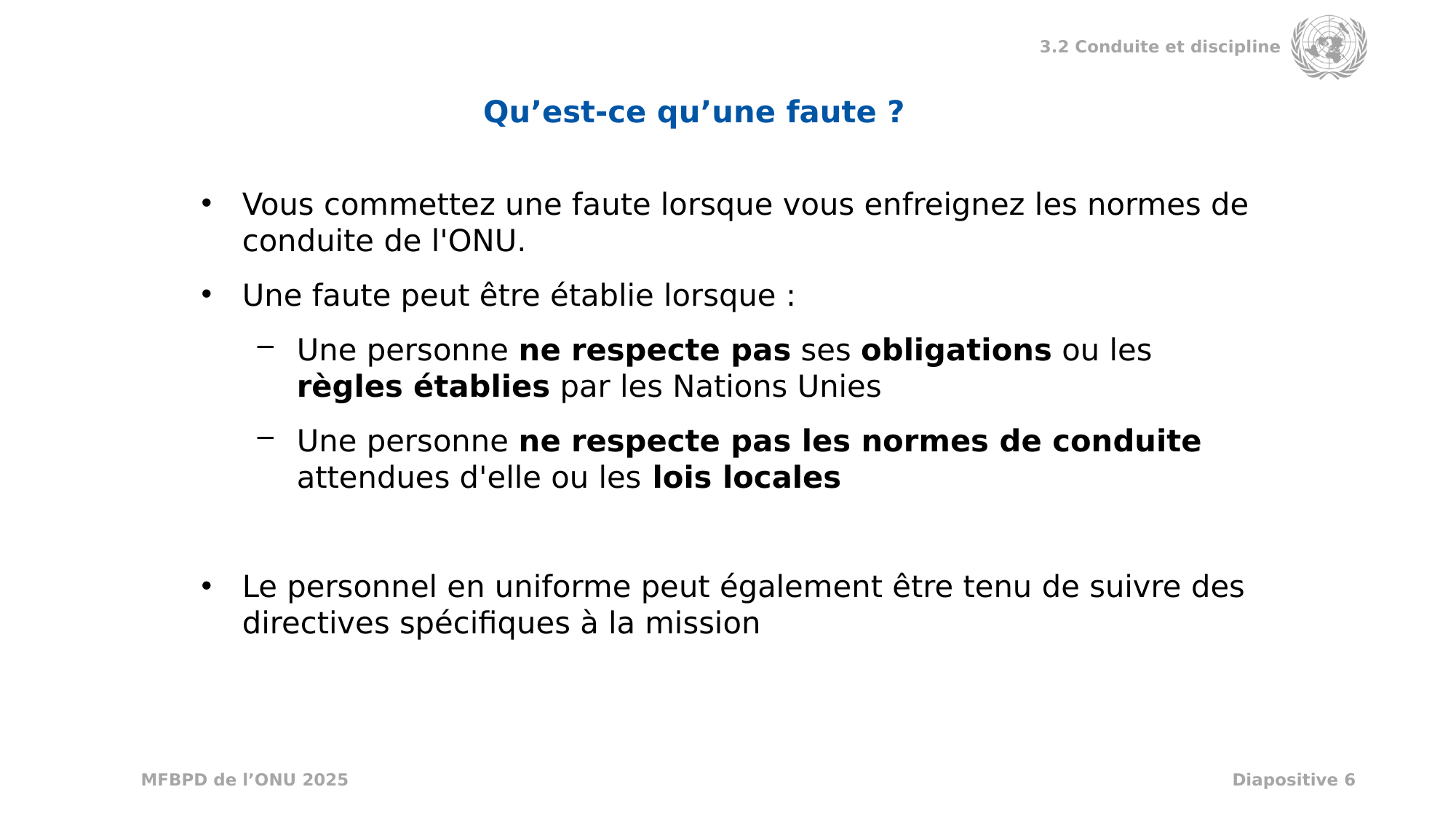

Qu’est-ce qu’une faute ?
Vous commettez une faute lorsque vous enfreignez les normes de conduite de l'ONU.
Une faute peut être établie lorsque :
Une personne ne respecte pas ses obligations ou les règles établies par les Nations Unies
Une personne ne respecte pas les normes de conduite attendues d'elle ou les lois locales

Le personnel en uniforme peut également être tenu de suivre des directives spécifiques à la mission